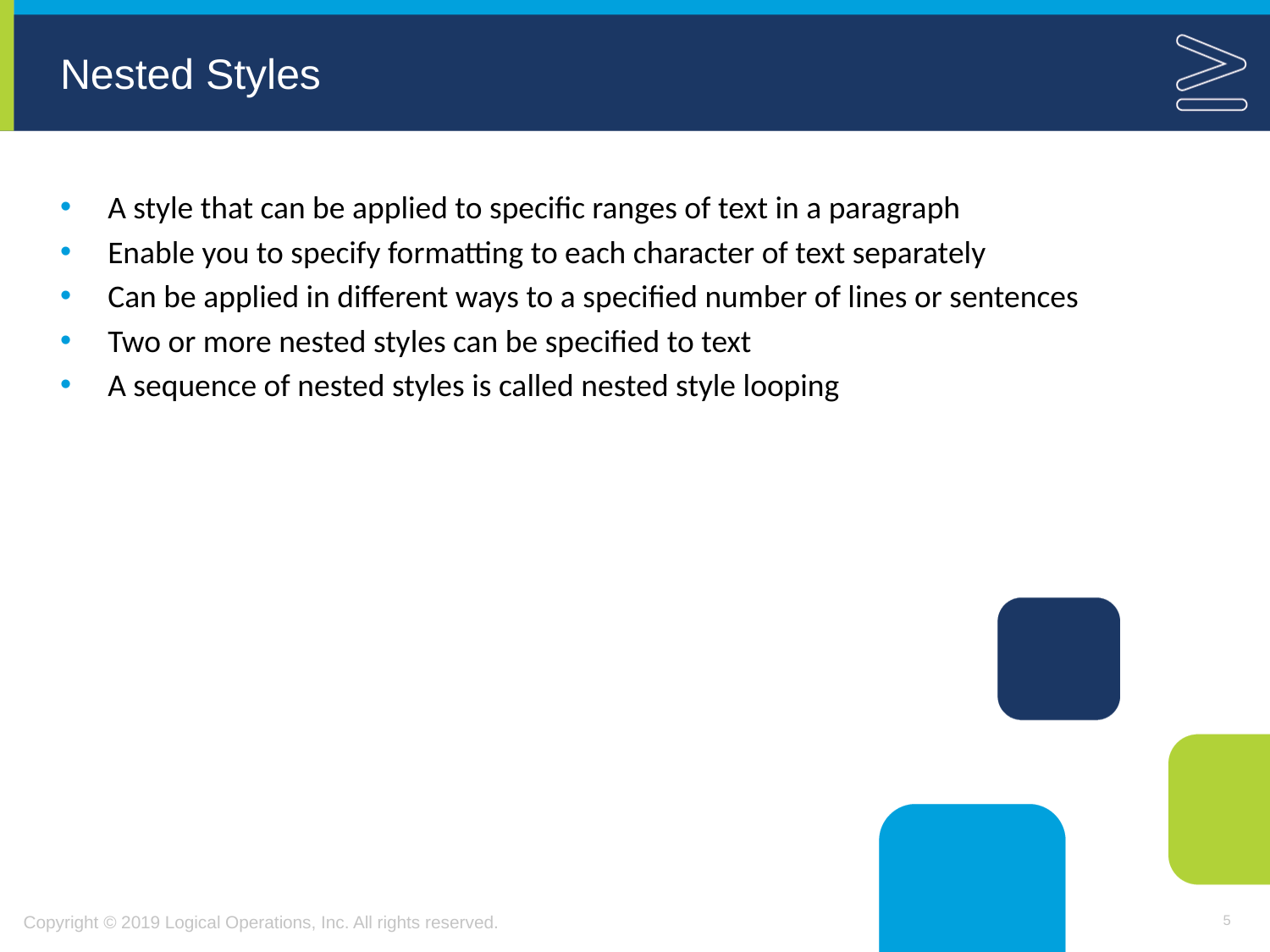

# Nested Styles
A style that can be applied to specific ranges of text in a paragraph
Enable you to specify formatting to each character of text separately
Can be applied in different ways to a specified number of lines or sentences
Two or more nested styles can be specified to text
A sequence of nested styles is called nested style looping

5